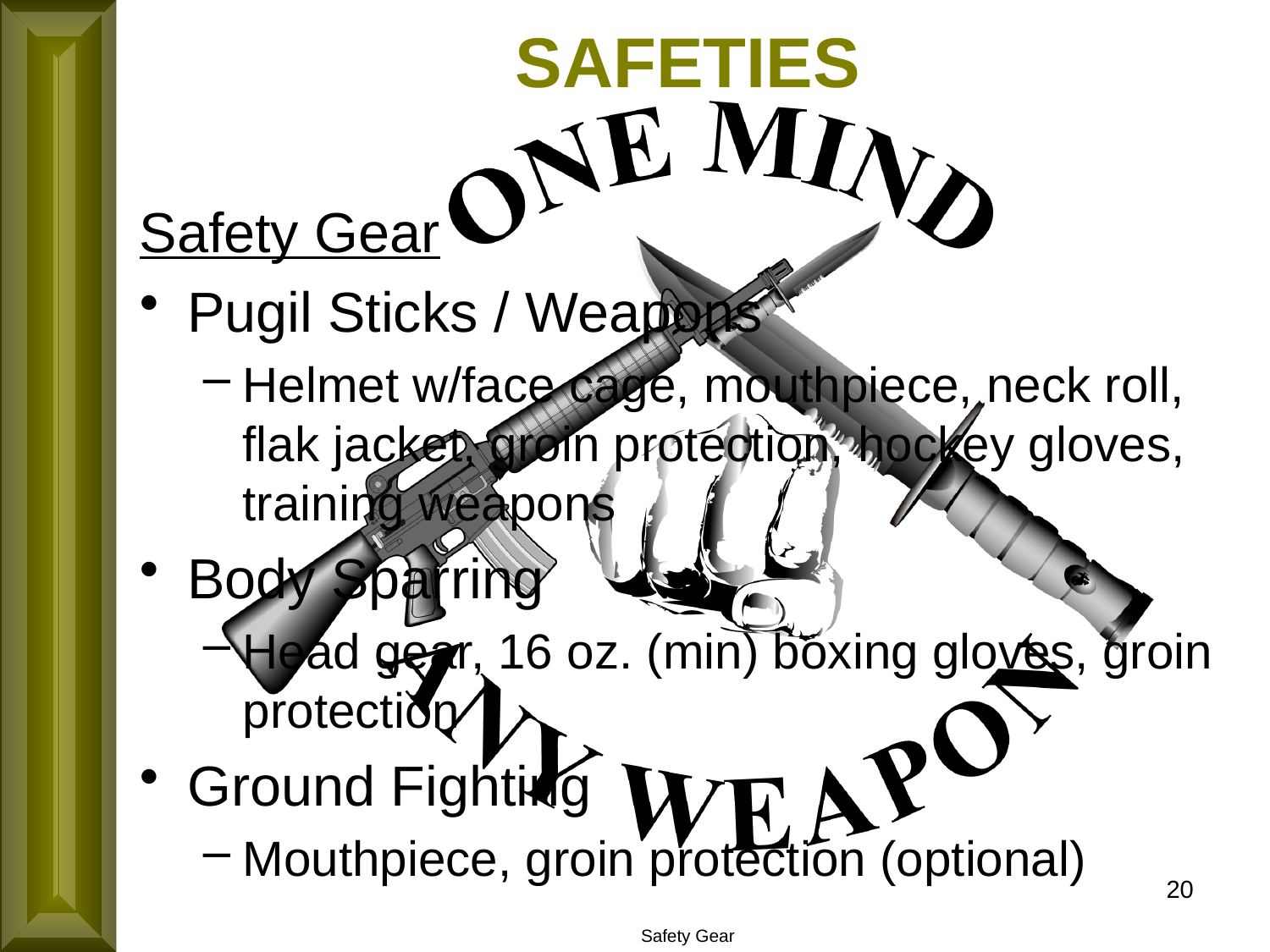

SAFETIES
Safety Gear
Pugil Sticks / Weapons
Helmet w/face cage, mouthpiece, neck roll, flak jacket, groin protection, hockey gloves, training weapons
Body Sparring
Head gear, 16 oz. (min) boxing gloves, groin protection
Ground Fighting
Mouthpiece, groin protection (optional)
20
Safety Gear